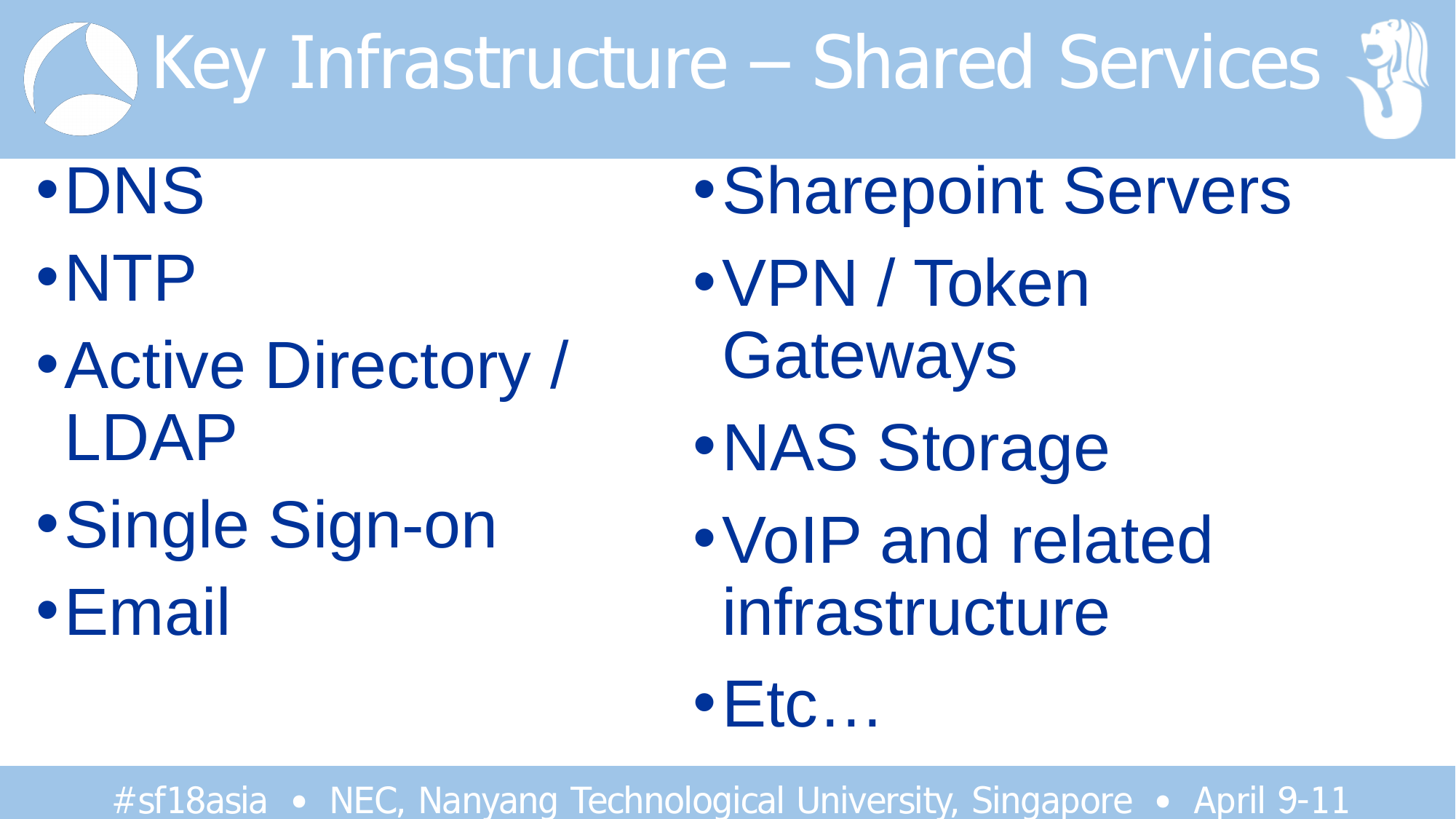

# Key Infrastructure – Shared Services
DNS
NTP
Active Directory / LDAP
Single Sign-on
Email

Sharepoint Servers
VPN / Token Gateways
NAS Storage
VoIP and related infrastructure
Etc…